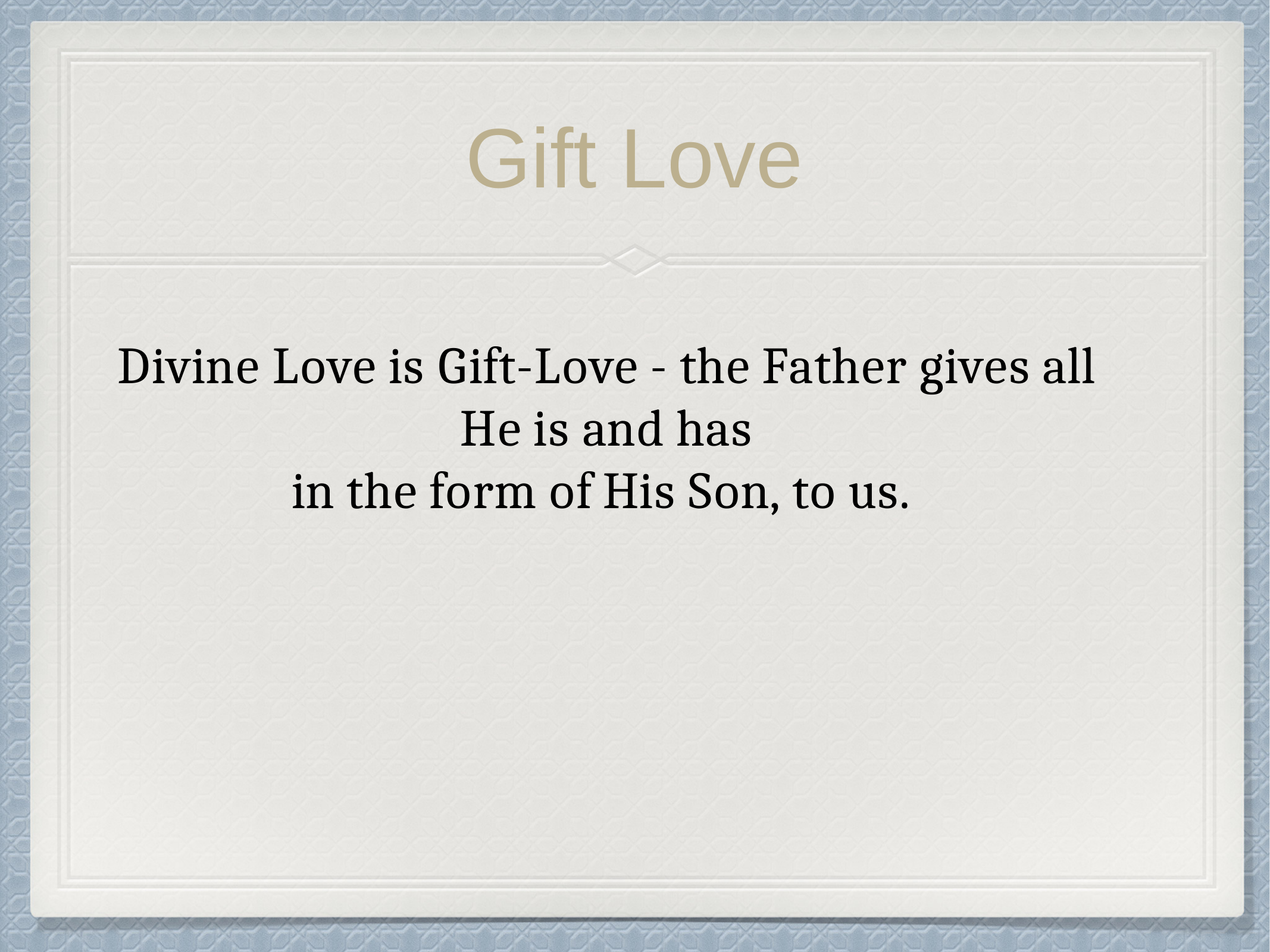

# Gift Love
Divine Love is Gift-Love - the Father gives all
He is and has
in the form of His Son, to us.